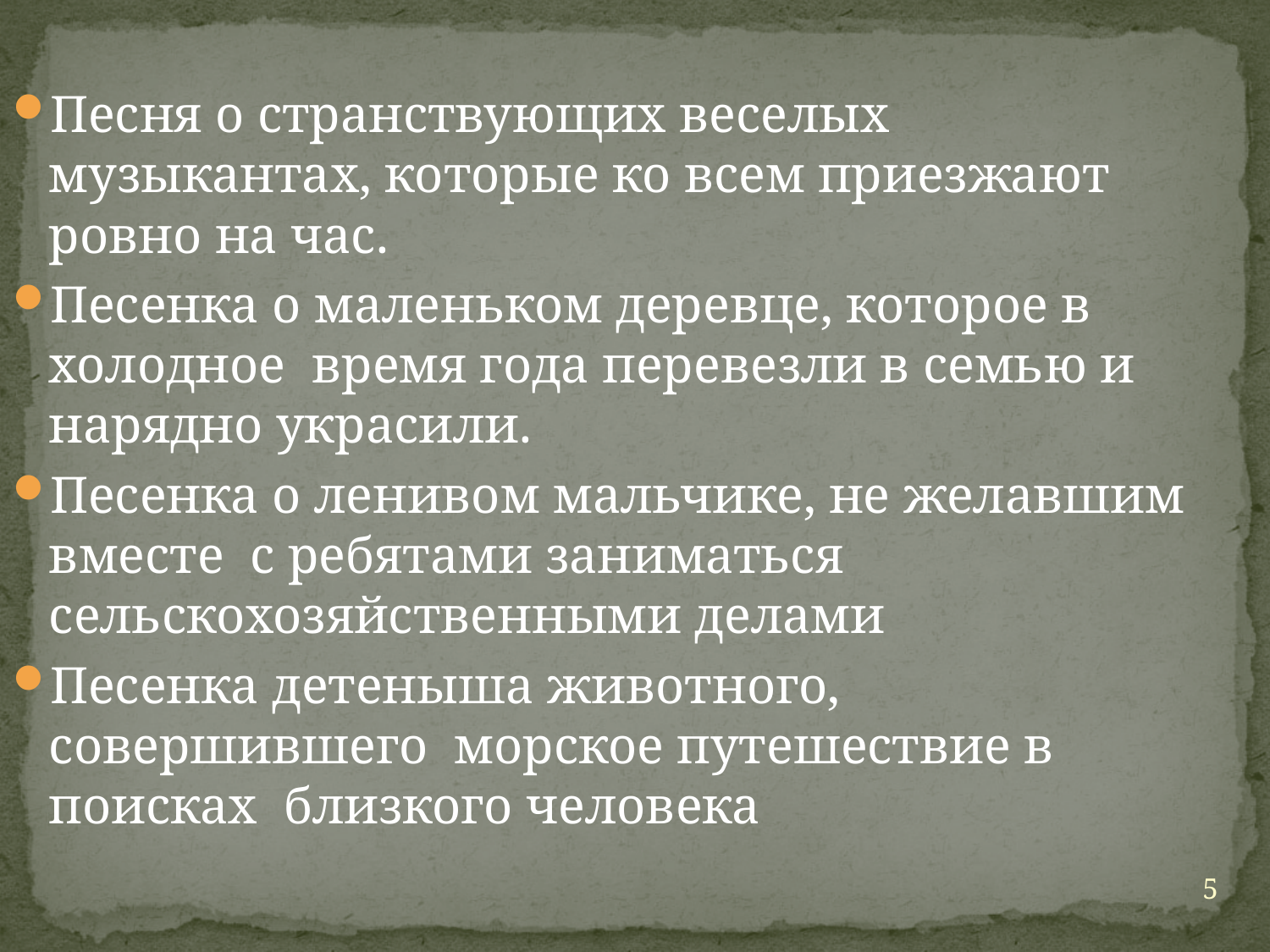

Песня о странствующих веселых музыкантах, которые ко всем приезжают ровно на час.
Песенка о маленьком деревце, которое в холодное  время года перевезли в семью и нарядно украсили.
Песенка о ленивом мальчике, не желавшим вместе  с ребятами заниматься сельскохозяйственными делами
Песенка детеныша животного, совершившего  морское путешествие в поисках  близкого человека

5